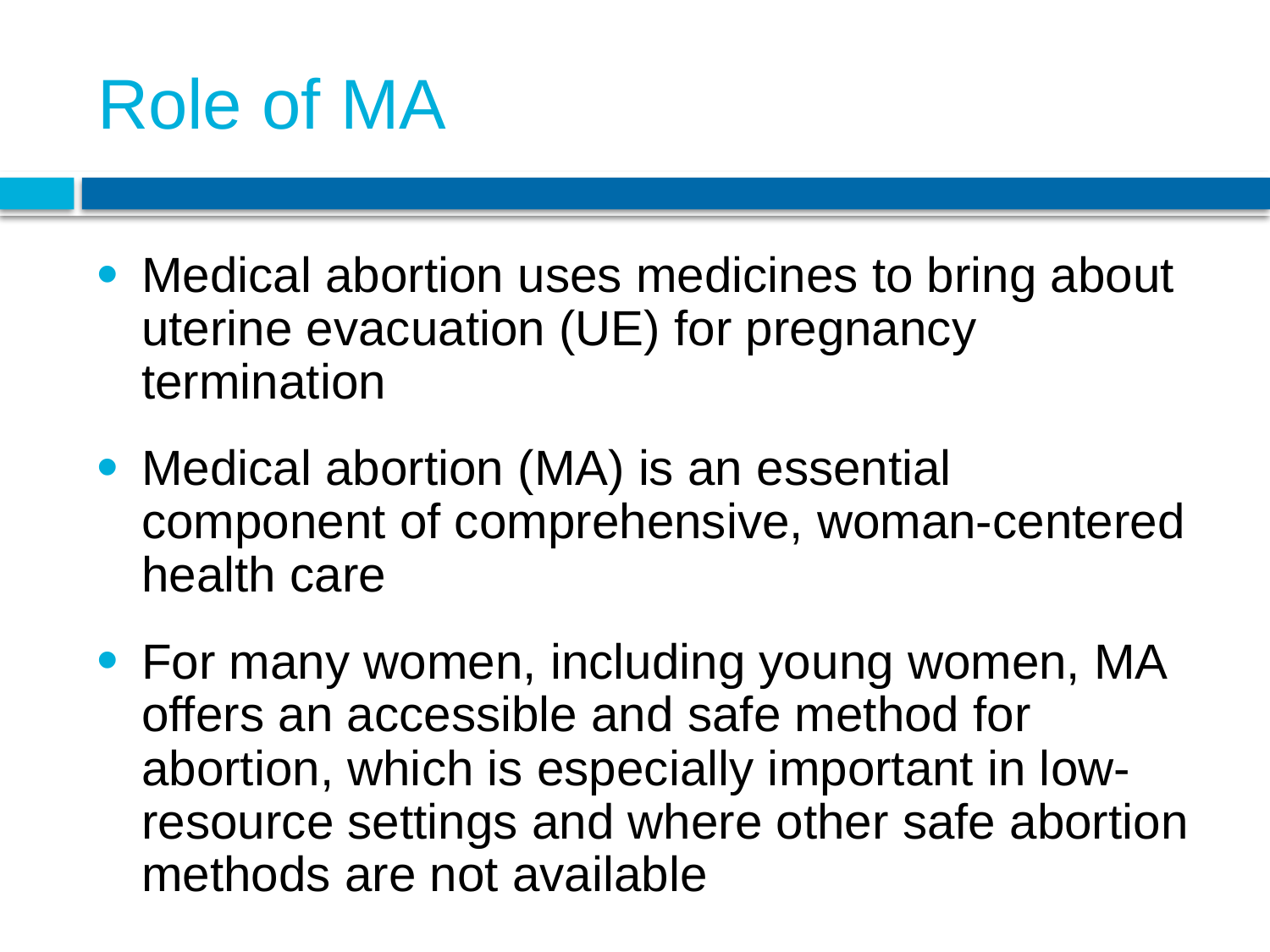

# Role of MA
Medical abortion uses medicines to bring about uterine evacuation (UE) for pregnancy termination
Medical abortion (MA) is an essential component of comprehensive, woman-centered health care
For many women, including young women, MA offers an accessible and safe method for abortion, which is especially important in low-resource settings and where other safe abortion methods are not available